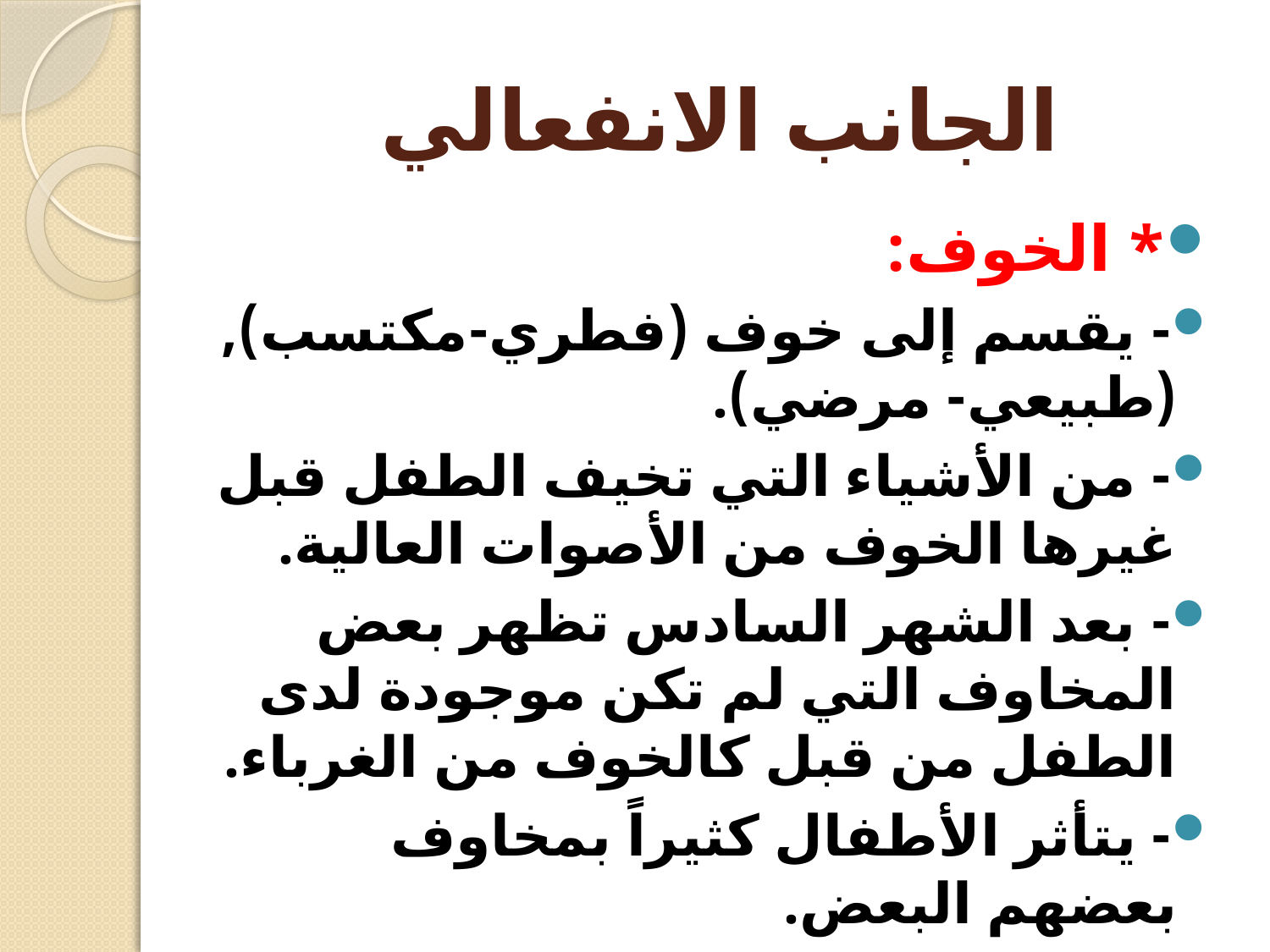

# الجانب الانفعالي
* الخوف:
- يقسم إلى خوف (فطري-مكتسب), (طبيعي- مرضي).
- من الأشياء التي تخيف الطفل قبل غيرها الخوف من الأصوات العالية.
- بعد الشهر السادس تظهر بعض المخاوف التي لم تكن موجودة لدى الطفل من قبل كالخوف من الغرباء.
- يتأثر الأطفال كثيراً بمخاوف بعضهم البعض.